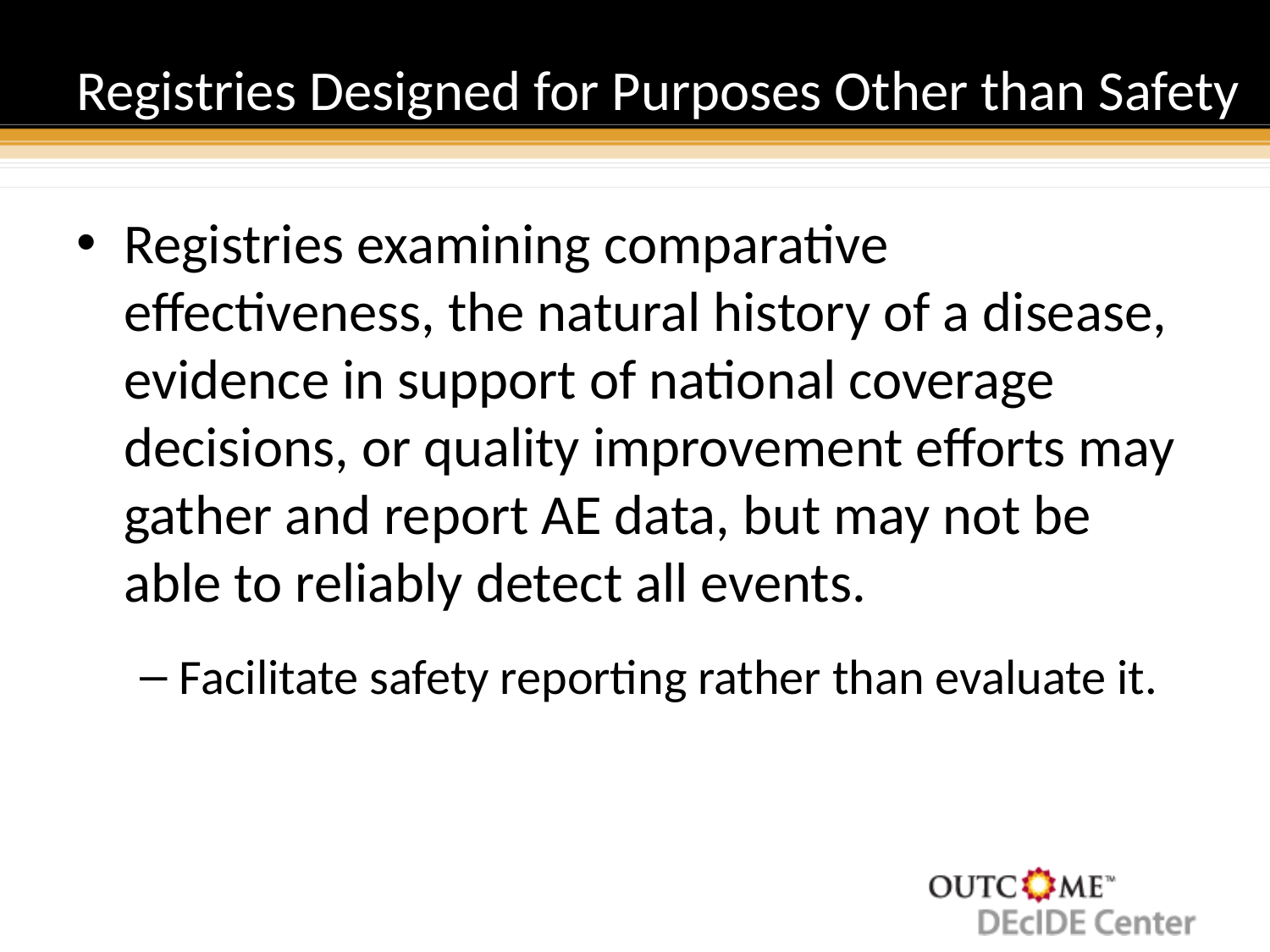

# Registries Designed for Purposes Other than Safety
Registries examining comparative effectiveness, the natural history of a disease, evidence in support of national coverage decisions, or quality improvement efforts may gather and report AE data, but may not be able to reliably detect all events.
Facilitate safety reporting rather than evaluate it.